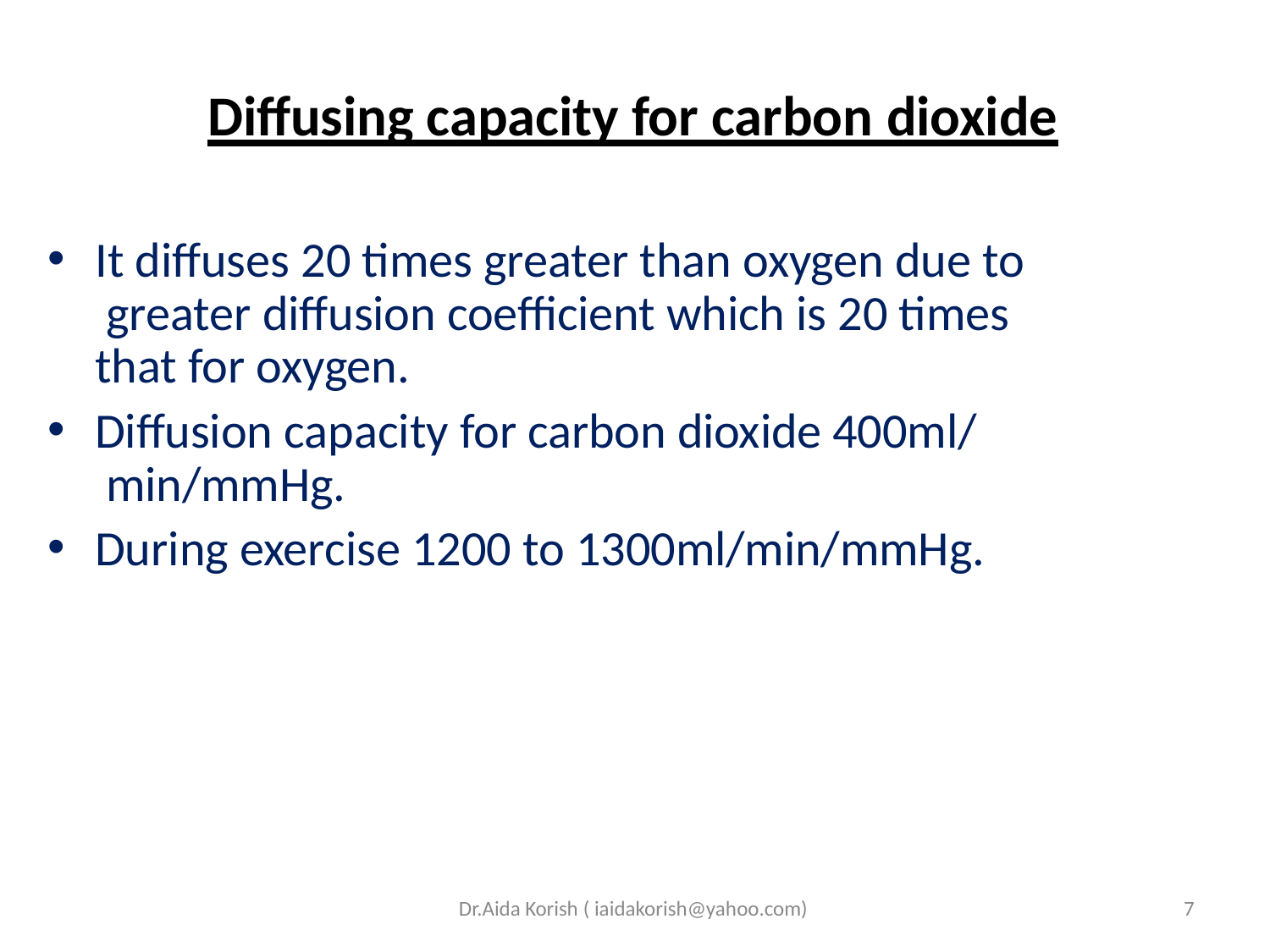

# Diﬀusing capacity for carbon dioxide
It diﬀuses 20 times greater than oxygen due to  greater diﬀusion coeﬃcient which is 20 times  that for oxygen.
Diﬀusion capacity for carbon dioxide 400ml/  min/mmHg.
During exercise 1200 to 1300ml/min/mmHg.
Dr.Aida Korish ( iaidakorish@yahoo.com)
7